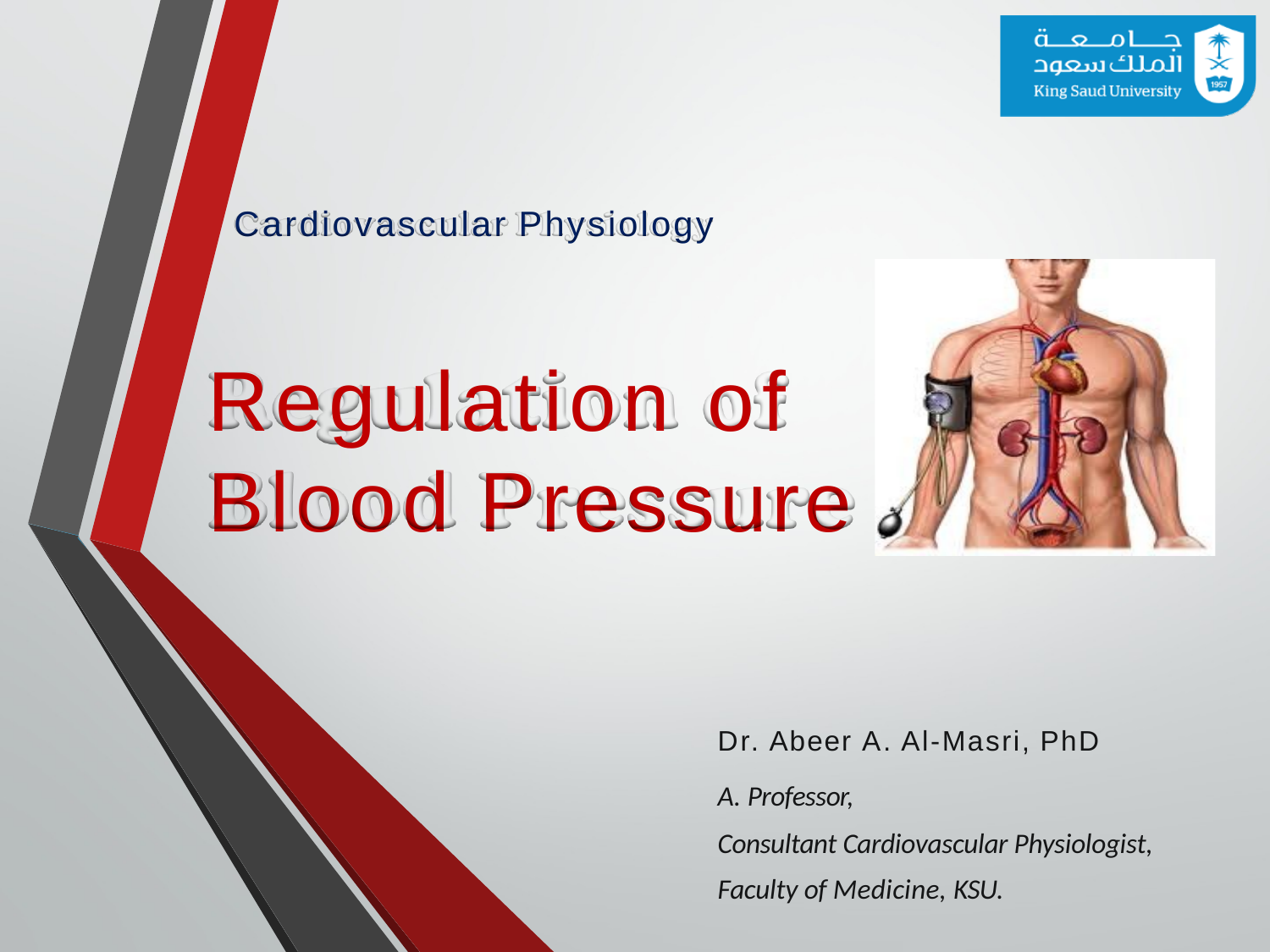

# Cardiovascular Physiology

Regulation of  Blood Pressure

Dr. Abeer A. Al-Masri, PhD
A. Professor,
Consultant Cardiovascular Physiologist,  Faculty of Medicine, KSU.